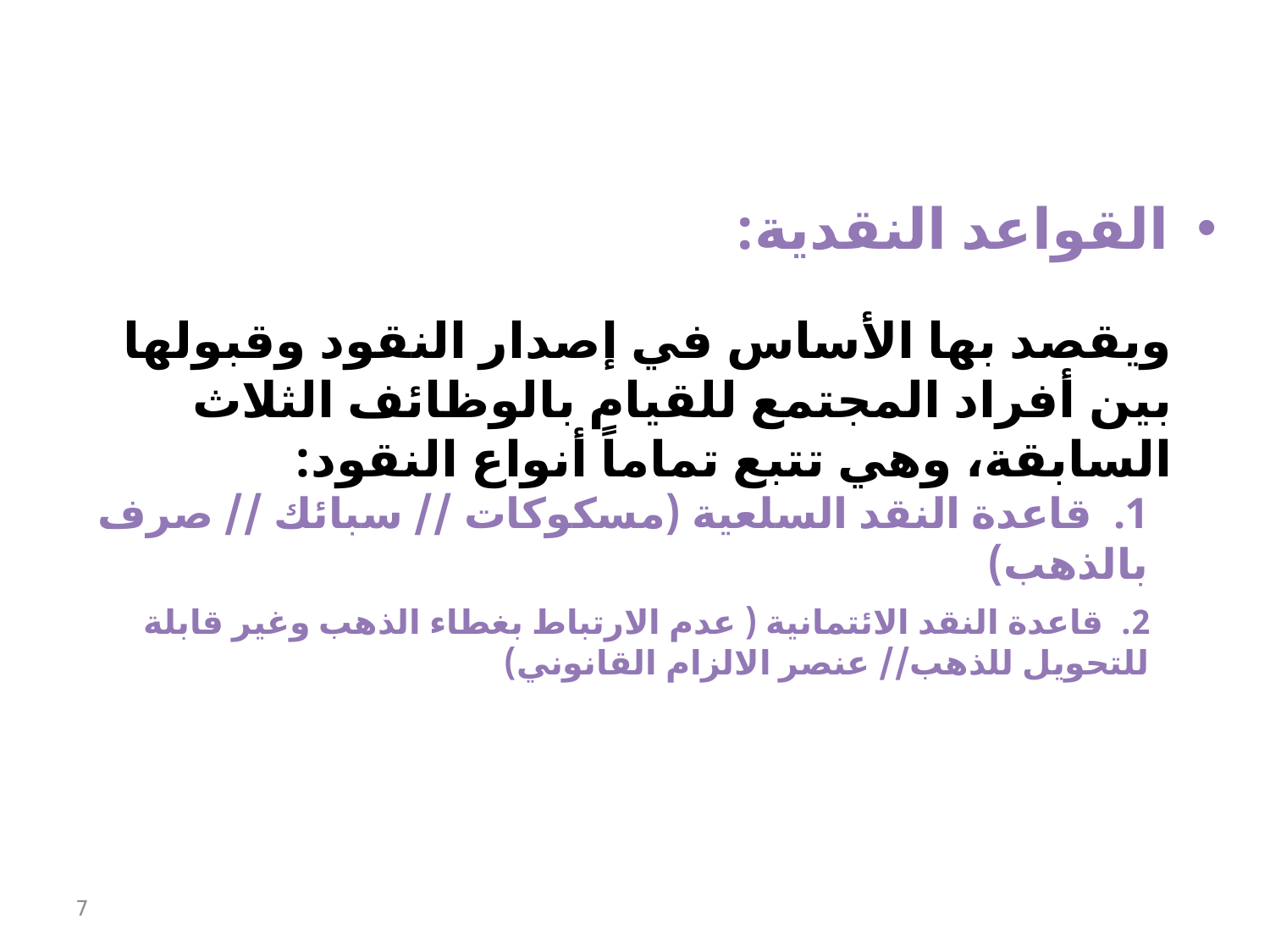

#
القواعد النقدية:
ويقصد بها الأساس في إصدار النقود وقبولها بين أفراد المجتمع للقيام بالوظائف الثلاث السابقة، وهي تتبع تماماً أنواع النقود:

1.  قاعدة النقد السلعية (مسكوكات // سبائك // صرف بالذهب)
2.  قاعدة النقد الائتمانية ( عدم الارتباط بغطاء الذهب وغير قابلة للتحويل للذهب// عنصر الالزام القانوني)
7